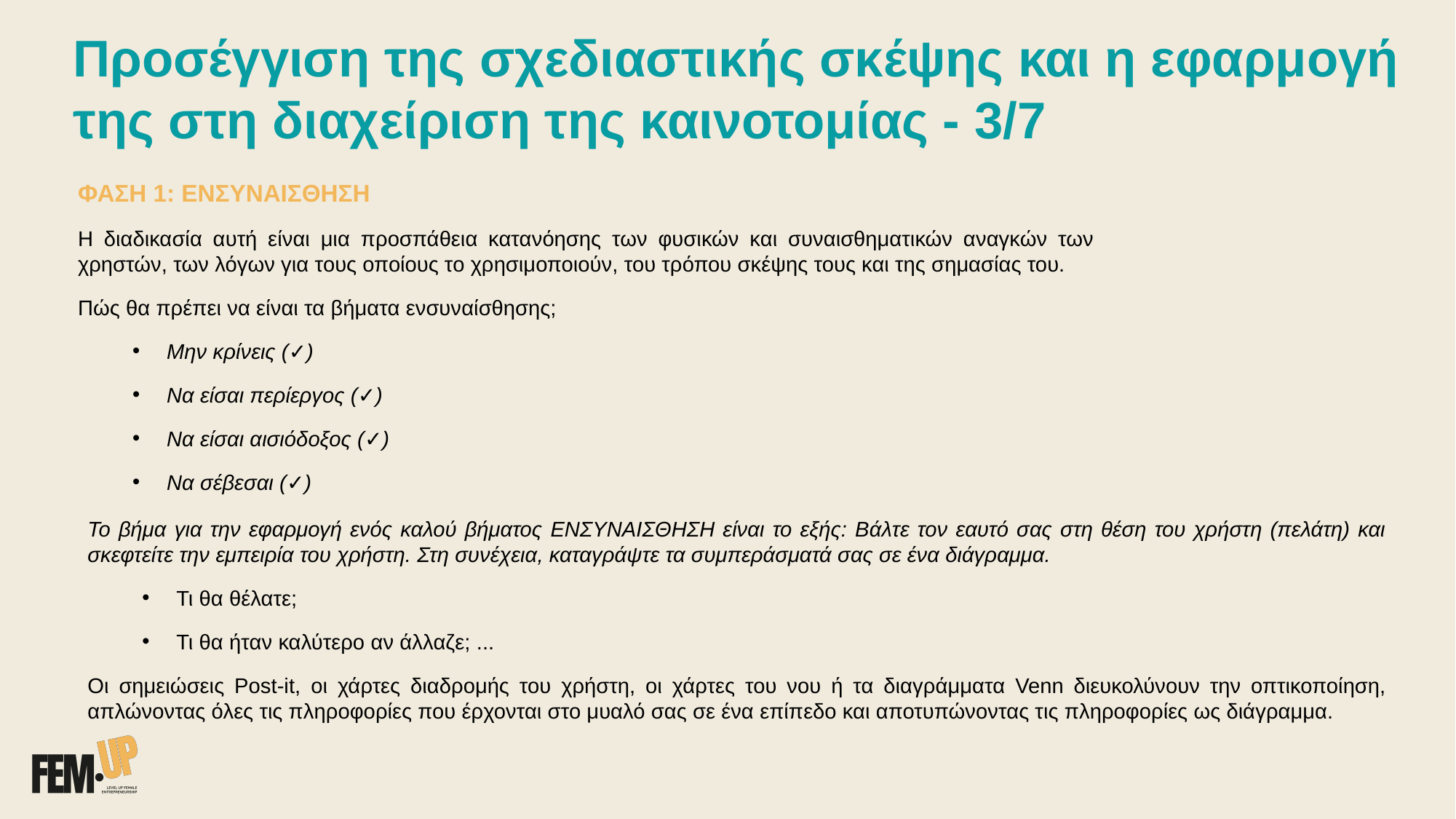

Προσέγγιση της σχεδιαστικής σκέψης και η εφαρμογή της στη διαχείριση της καινοτομίας - 3/7
ΦΑΣΗ 1: ΕΝΣΥΝΑΙΣΘΗΣΗ
Η διαδικασία αυτή είναι μια προσπάθεια κατανόησης των φυσικών και συναισθηματικών αναγκών των χρηστών, των λόγων για τους οποίους το χρησιμοποιούν, του τρόπου σκέψης τους και της σημασίας του.
​​Πώς θα πρέπει να είναι τα βήματα ενσυναίσθησης;
Μην κρίνεις (✓)
Να είσαι περίεργος (✓)
Να είσαι αισιόδοξος (✓)
Να σέβεσαι (✓)
​Το βήμα για την εφαρμογή ενός καλού βήματος ΕΝΣΥΝΑΙΣΘΗΣΗ είναι το εξής: Βάλτε τον εαυτό σας στη θέση του χρήστη (πελάτη) και σκεφτείτε την εμπειρία του χρήστη. Στη συνέχεια, καταγράψτε τα συμπεράσματά σας σε ένα διάγραμμα.
Τι θα θέλατε;
Τι θα ήταν καλύτερο αν άλλαζε; ...
Οι σημειώσεις Post-it, οι χάρτες διαδρομής του χρήστη, οι χάρτες του νου ή τα διαγράμματα Venn διευκολύνουν την οπτικοποίηση, απλώνοντας όλες τις πληροφορίες που έρχονται στο μυαλό σας σε ένα επίπεδο και αποτυπώνοντας τις πληροφορίες ως διάγραμμα.